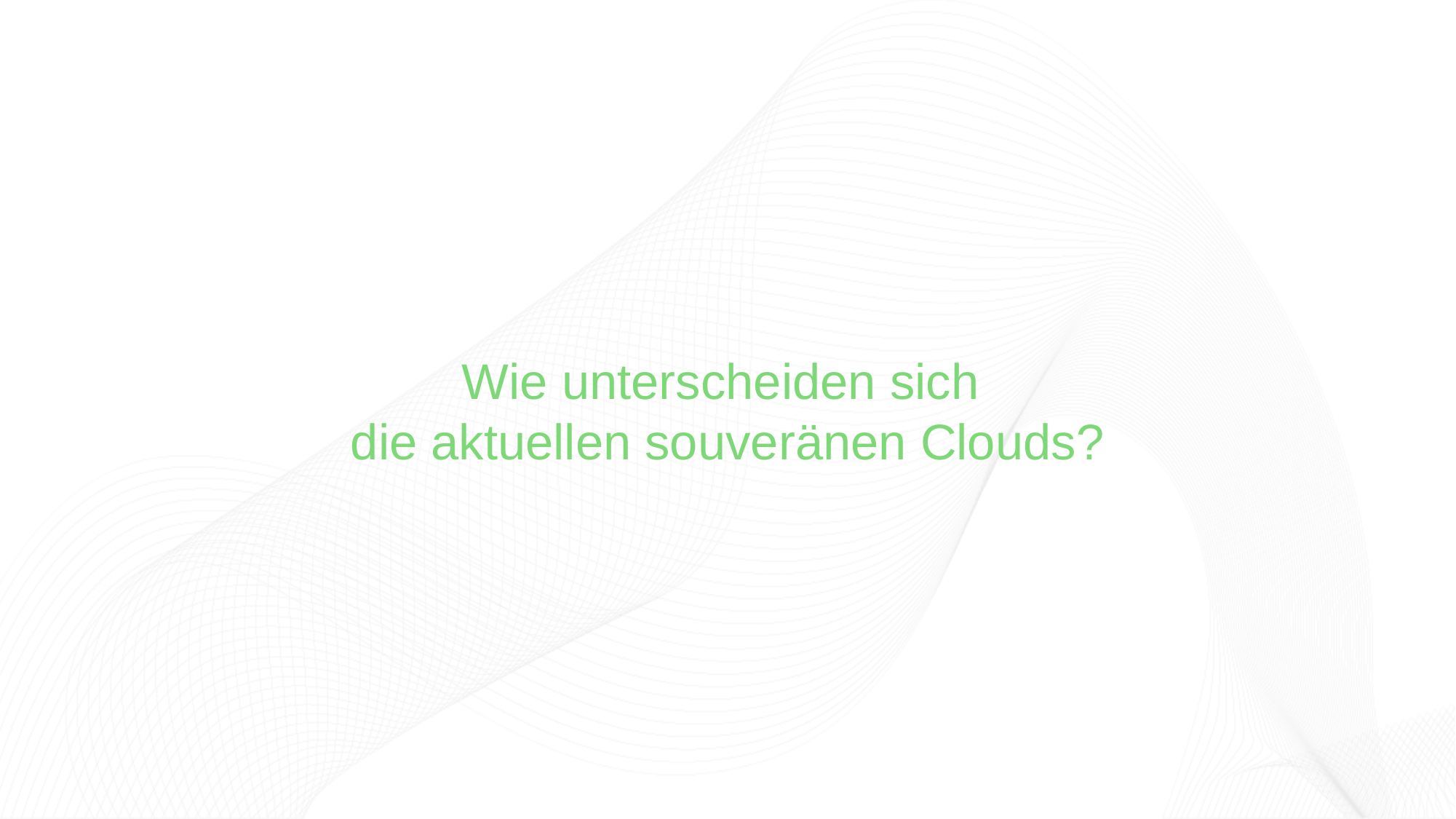

# Wie unterscheiden sich die aktuellen souveränen Clouds?